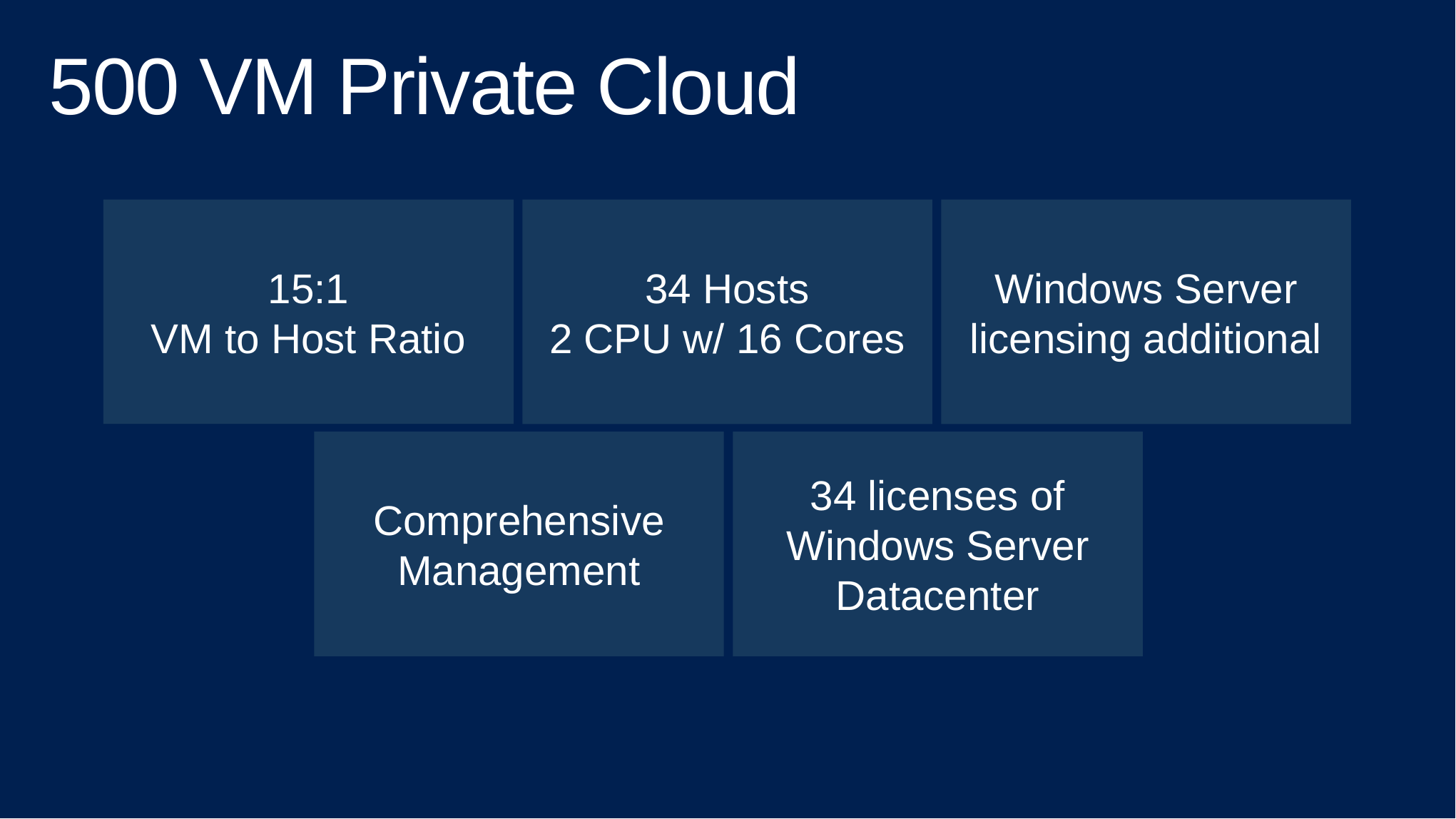

# 500 VM Private Cloud
15:1
VM to Host Ratio
34 Hosts
2 CPU w/ 16 Cores
Windows Server licensing additional
Comprehensive Management
34 licenses of Windows Server Datacenter